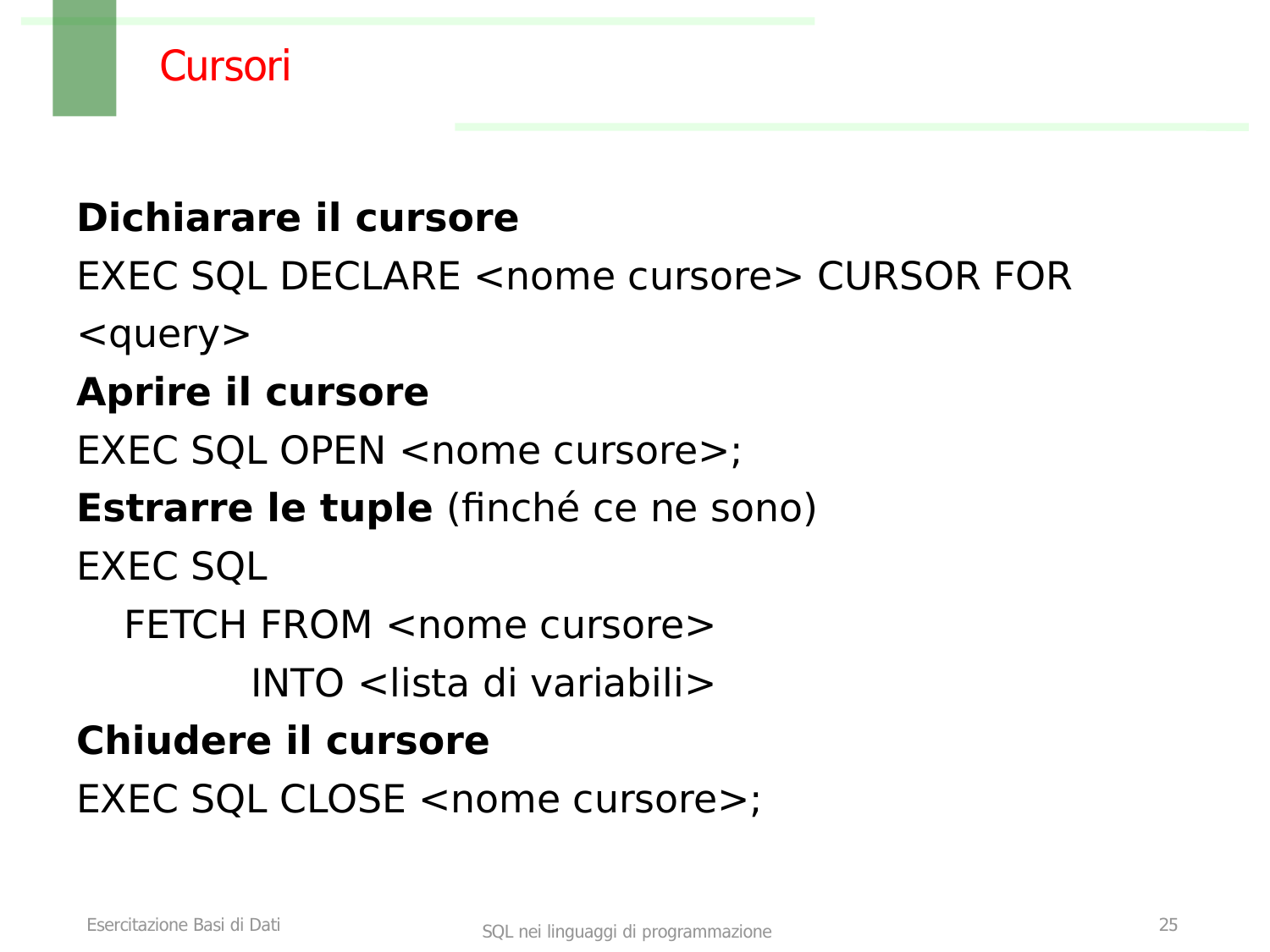

# Cursori
Dichiarare il cursore
EXEC SQL DECLARE <nome cursore> CURSOR FOR
<query>
Aprire il cursore
EXEC SQL OPEN <nome cursore>;
Estrarre le tuple (finché ce ne sono)
EXEC SQL
	FETCH FROM <nome cursore>
		INTO <lista di variabili>
Chiudere il cursore
EXEC SQL CLOSE <nome cursore>;
SQL nei linguaggi di programmazione